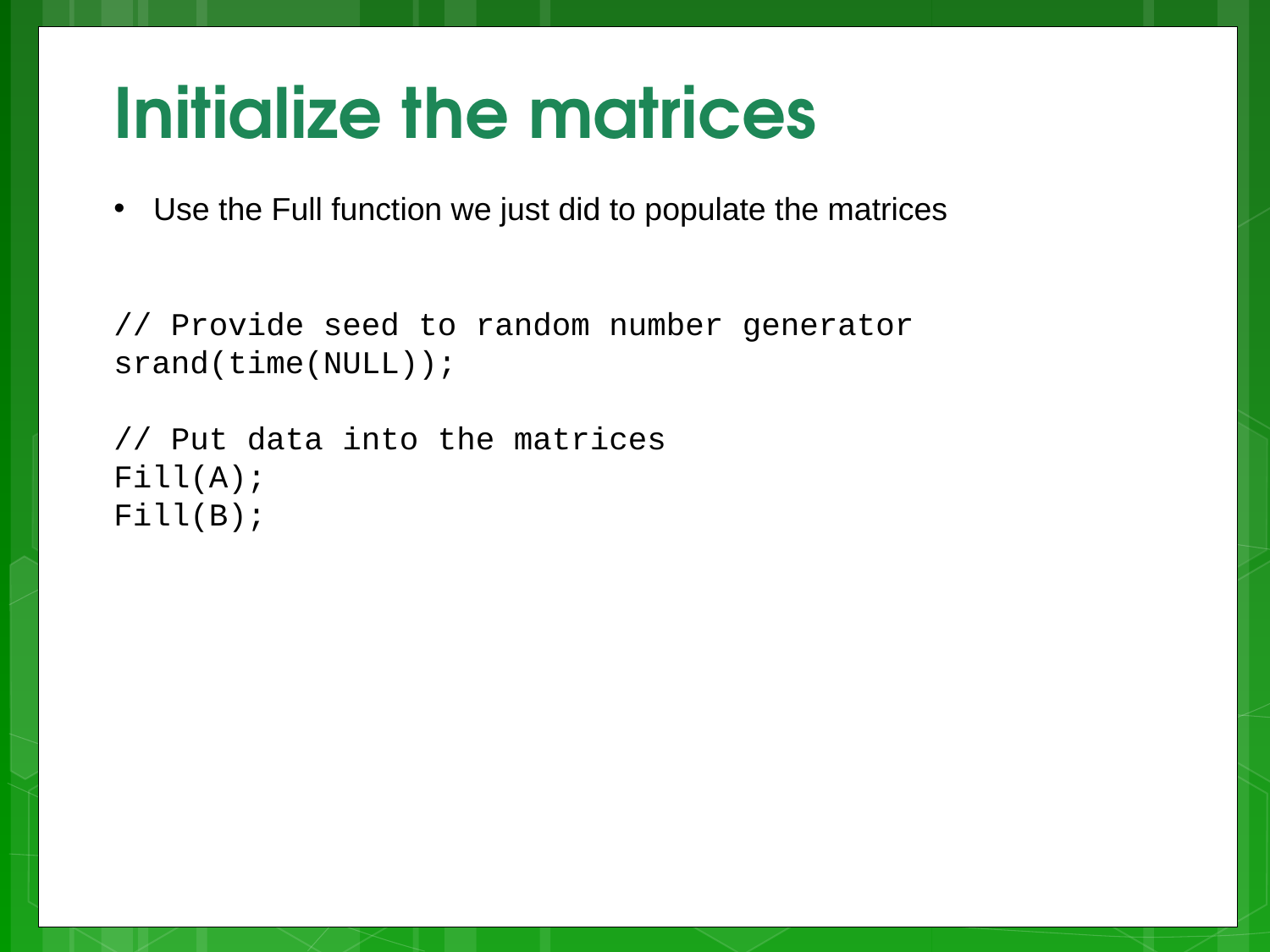

# Initialize the matrices
Use the Full function we just did to populate the matrices
// Provide seed to random number generator
srand(time(NULL));

// Put data into the matrices
Fill(A);
Fill(B);